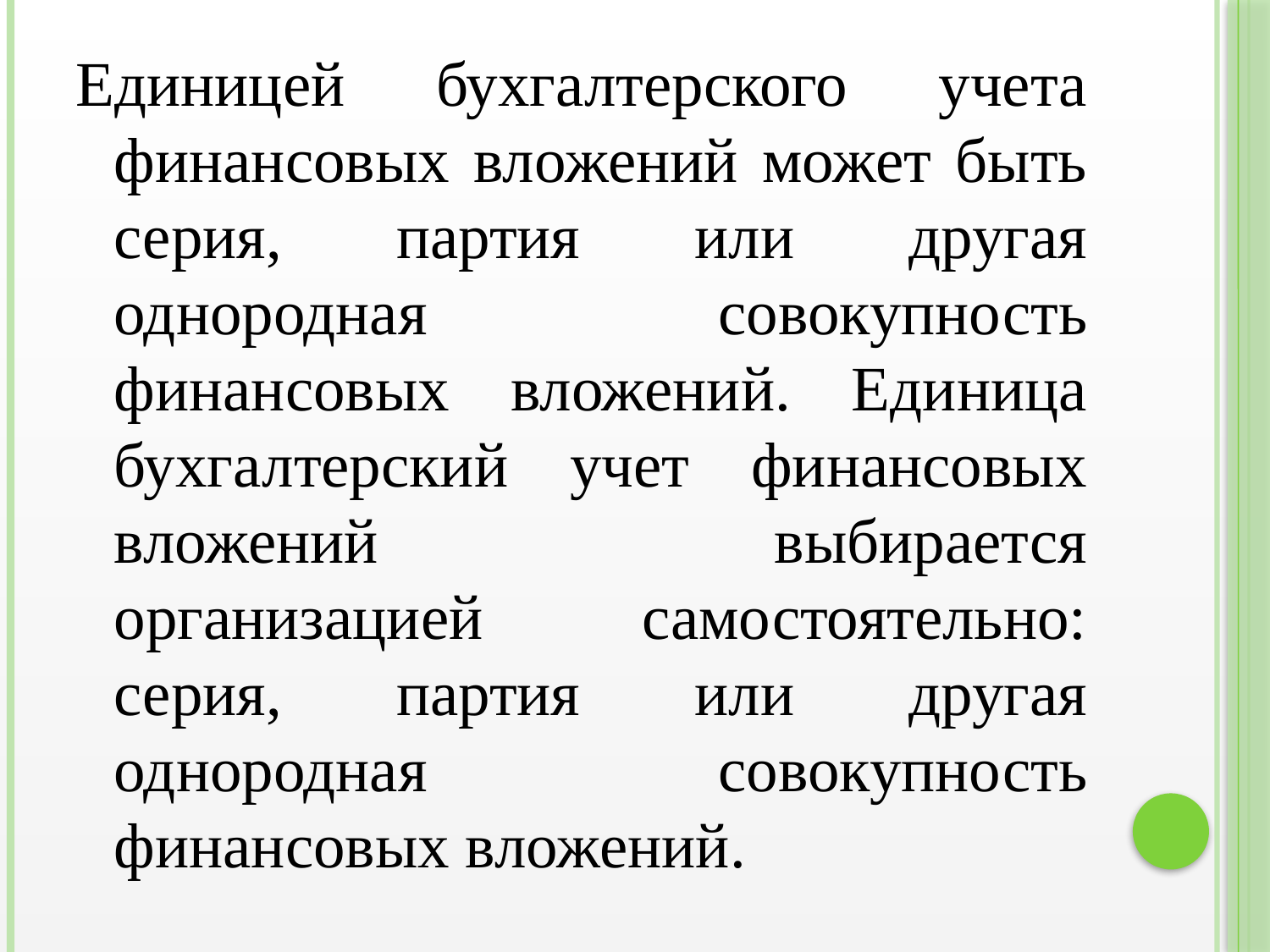

Единицей бухгалтерского учета финансовых вложений может быть серия, партия или другая однородная совокупность финансовых вложений. Единица бухгалтерский учет финансовых вложений выбирается организацией самостоятельно: серия, партия или другая однородная совокупность финансовых вложений.